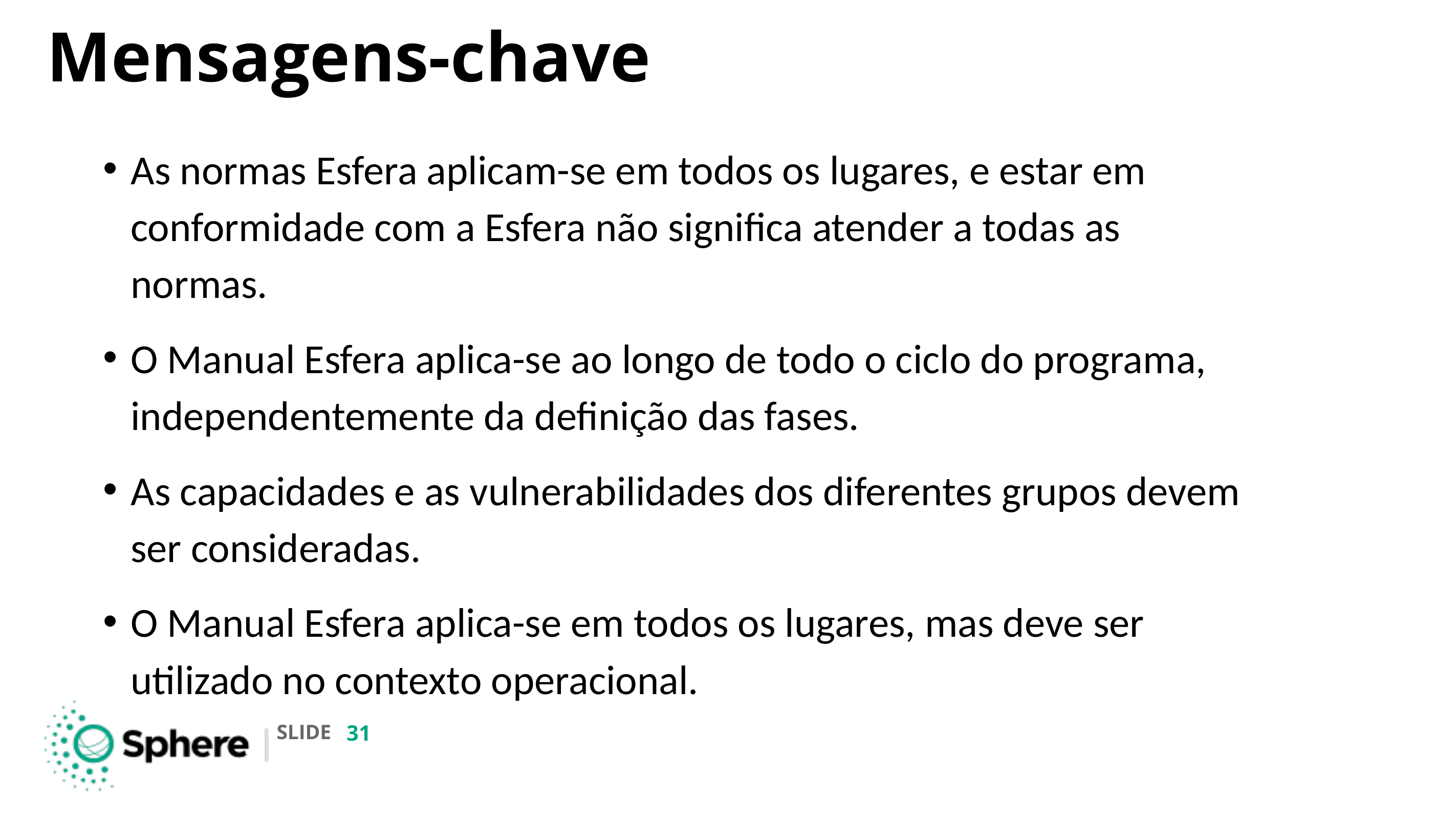

# Mensagens-chave
As normas Esfera aplicam-se em todos os lugares, e estar em conformidade com a Esfera não significa atender a todas as normas.
O Manual Esfera aplica-se ao longo de todo o ciclo do programa, independentemente da definição das fases.
As capacidades e as vulnerabilidades dos diferentes grupos devem ser consideradas.
O Manual Esfera aplica-se em todos os lugares, mas deve ser utilizado no contexto operacional.

31